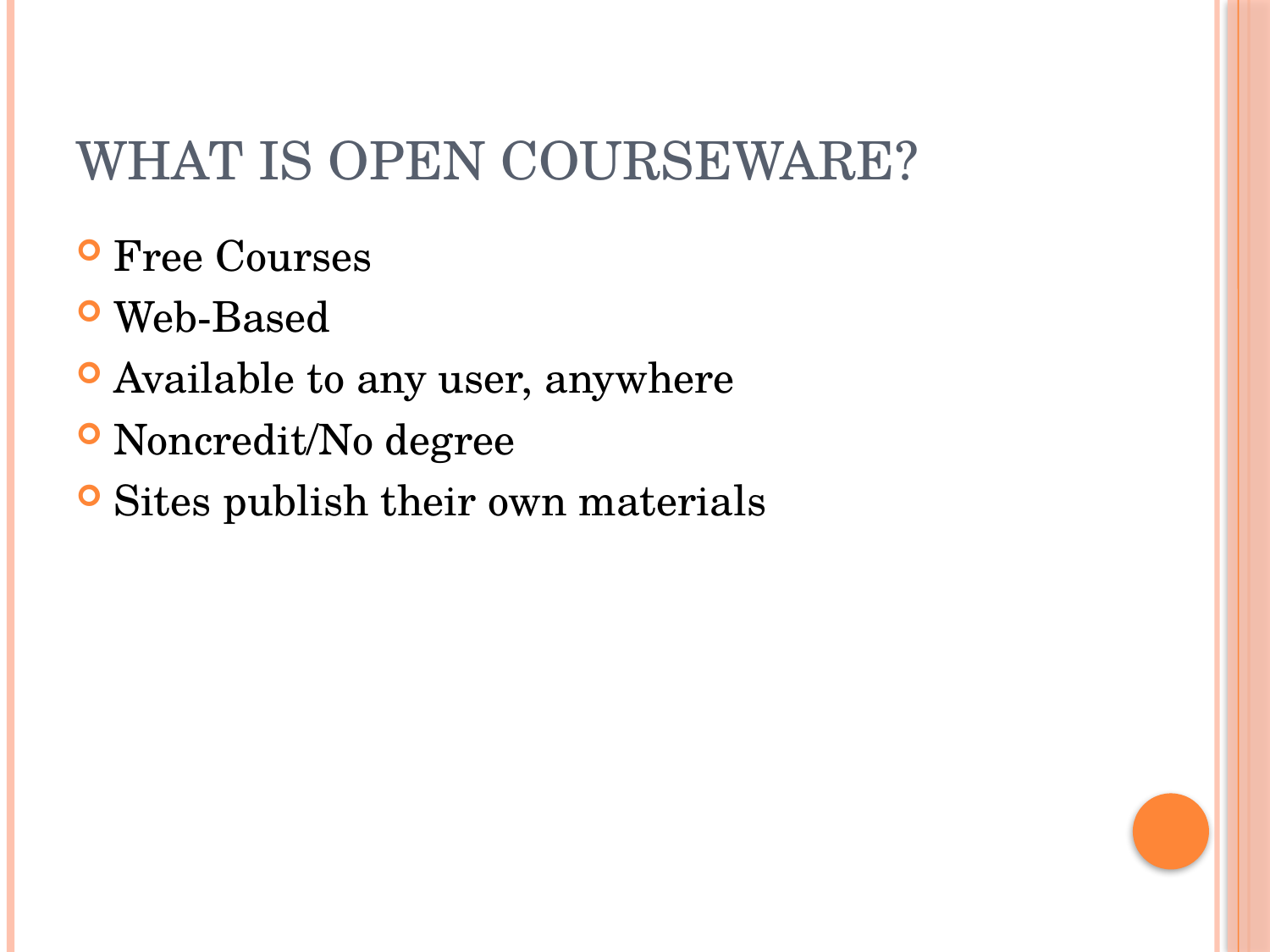

# What is Open Courseware?
Free Courses
Web-Based
Available to any user, anywhere
Noncredit/No degree
Sites publish their own materials